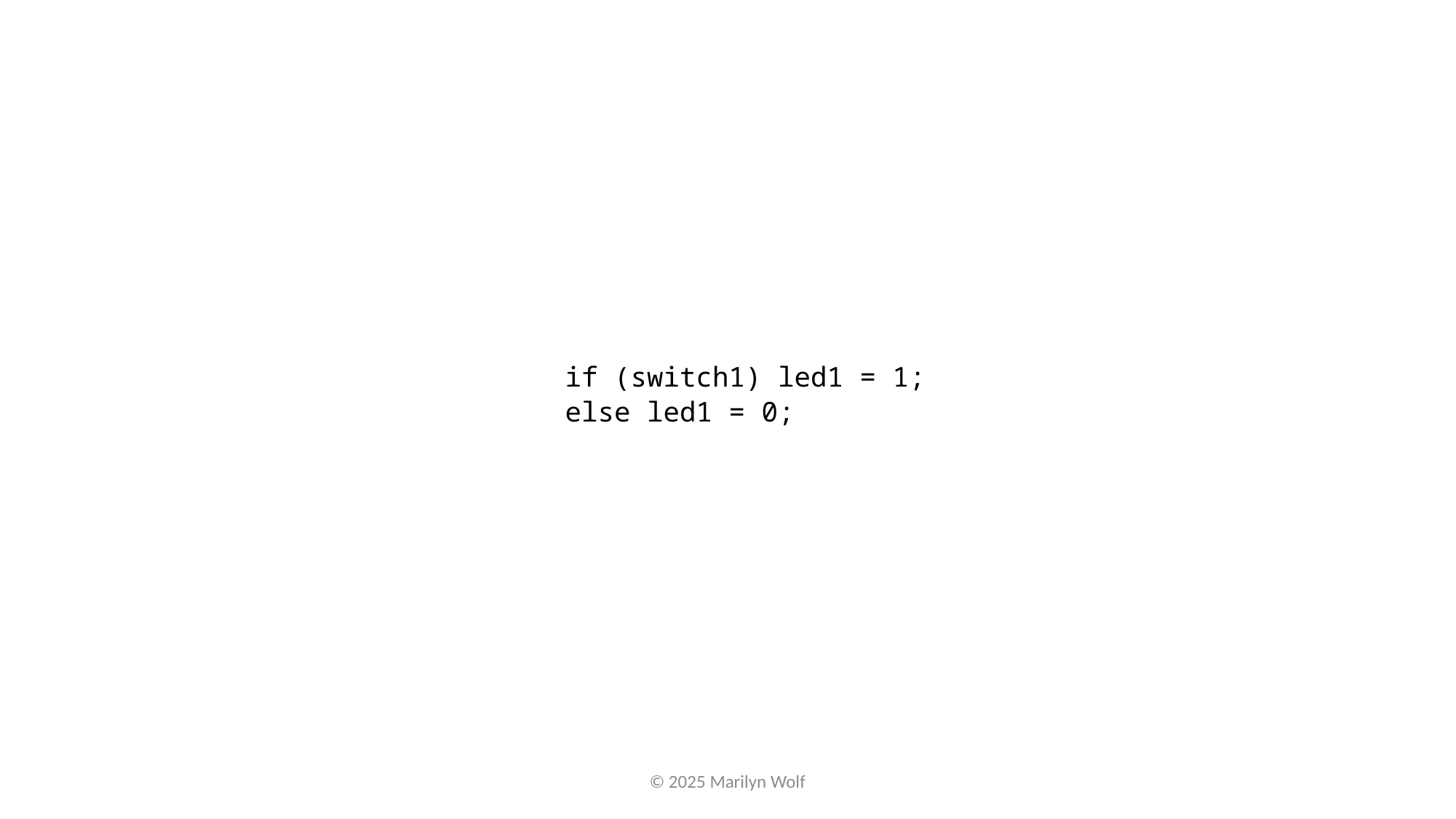

if (switch1) led1 = 1;
else led1 = 0;

© 2025 Marilyn Wolf